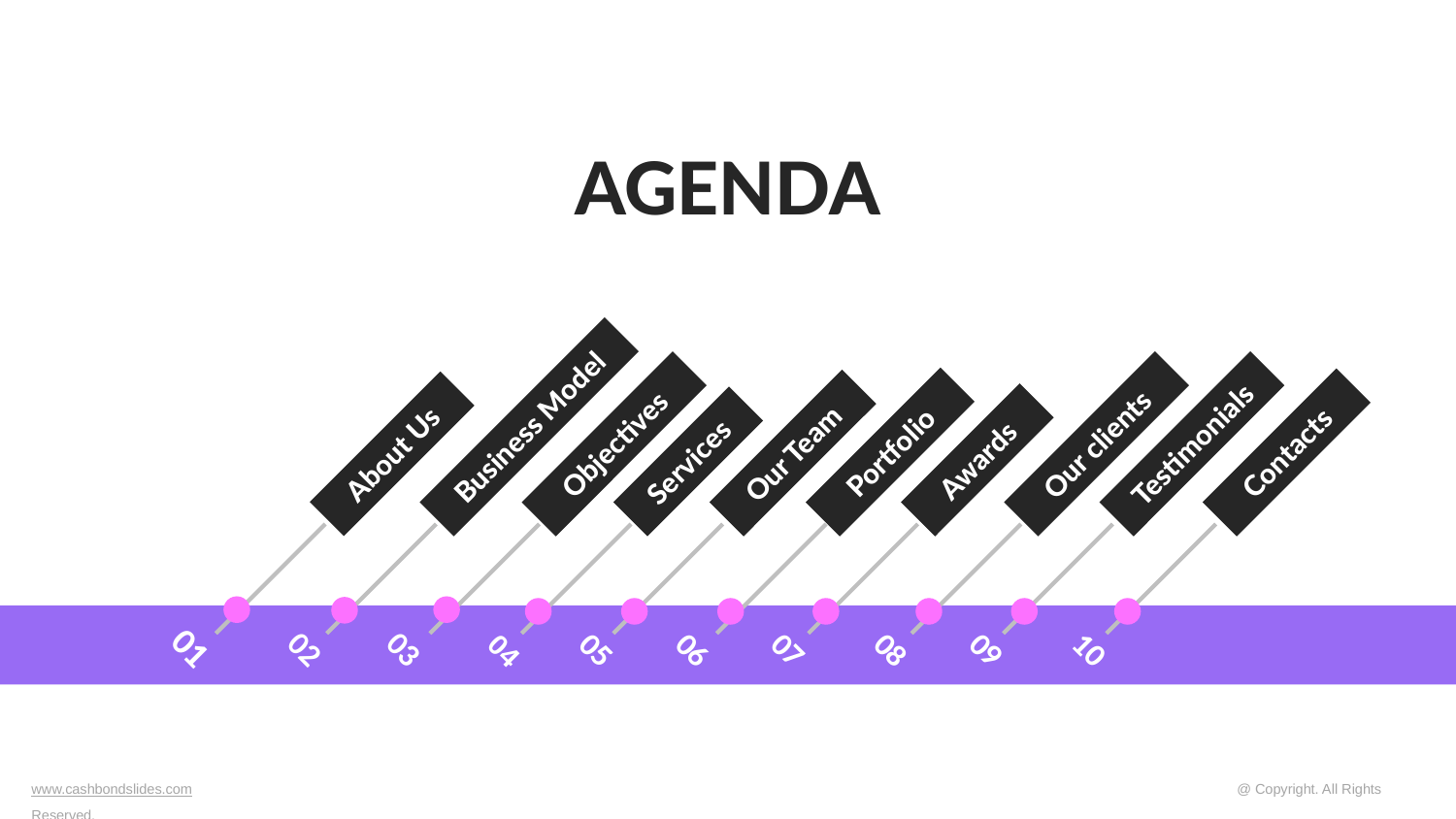

AGENDA
Business Model

02
Objectives

03
Our clients

08
Testimonials

09
Portfolio

06
Contacts

10
Our Team

05
About Us

01
Awards

07
Services

04

www.cashbondslides.com	                                                                                                			                                                @ Copyright. All Rights Reserved.